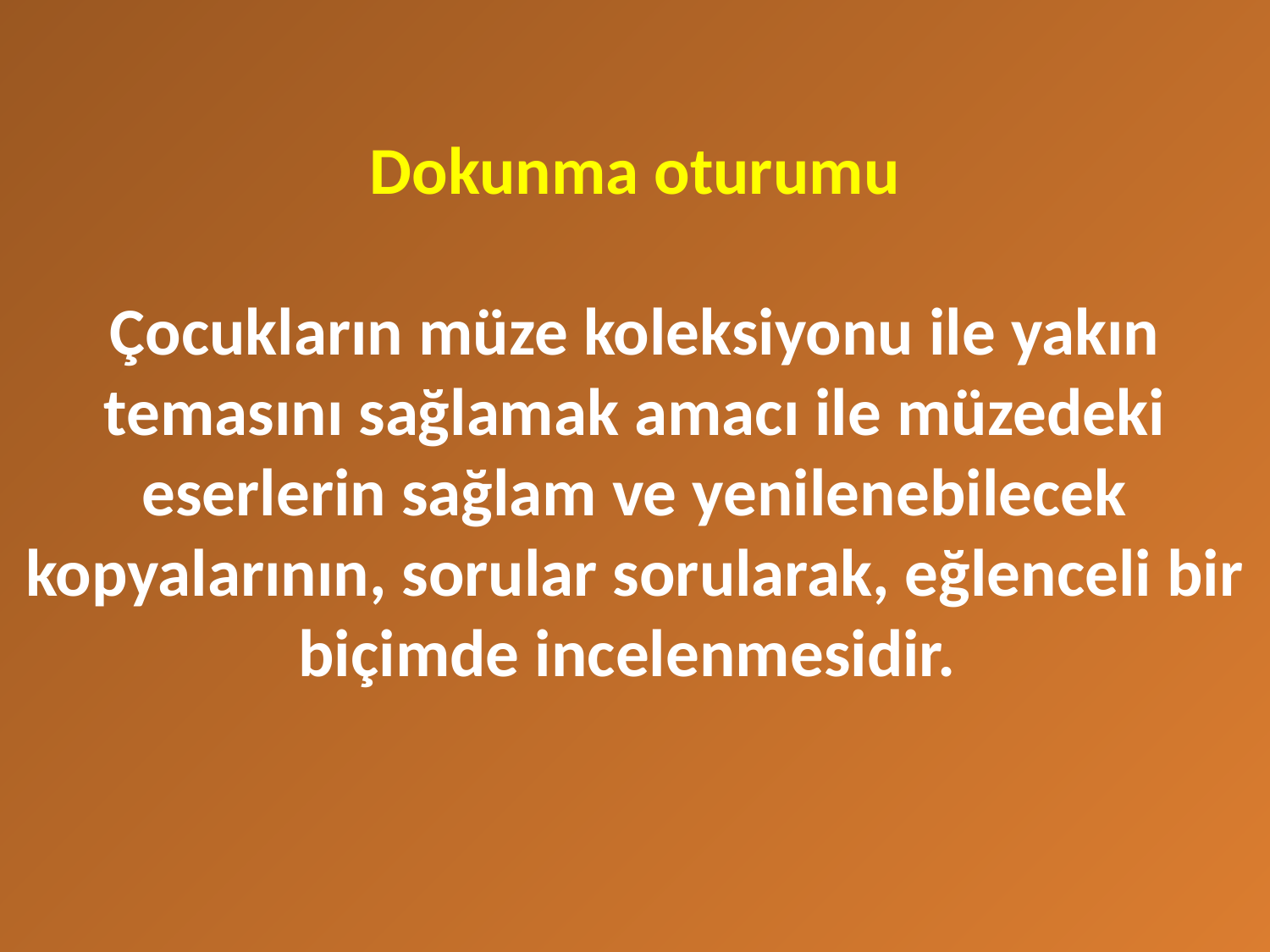

# Dokunma oturumu Çocukların müze koleksiyonu ile yakın temasını sağlamak amacı ile müzedeki eserlerin sağlam ve yenilenebilecek kopyalarının, sorular sorularak, eğlenceli bir biçimde incelenmesidir.